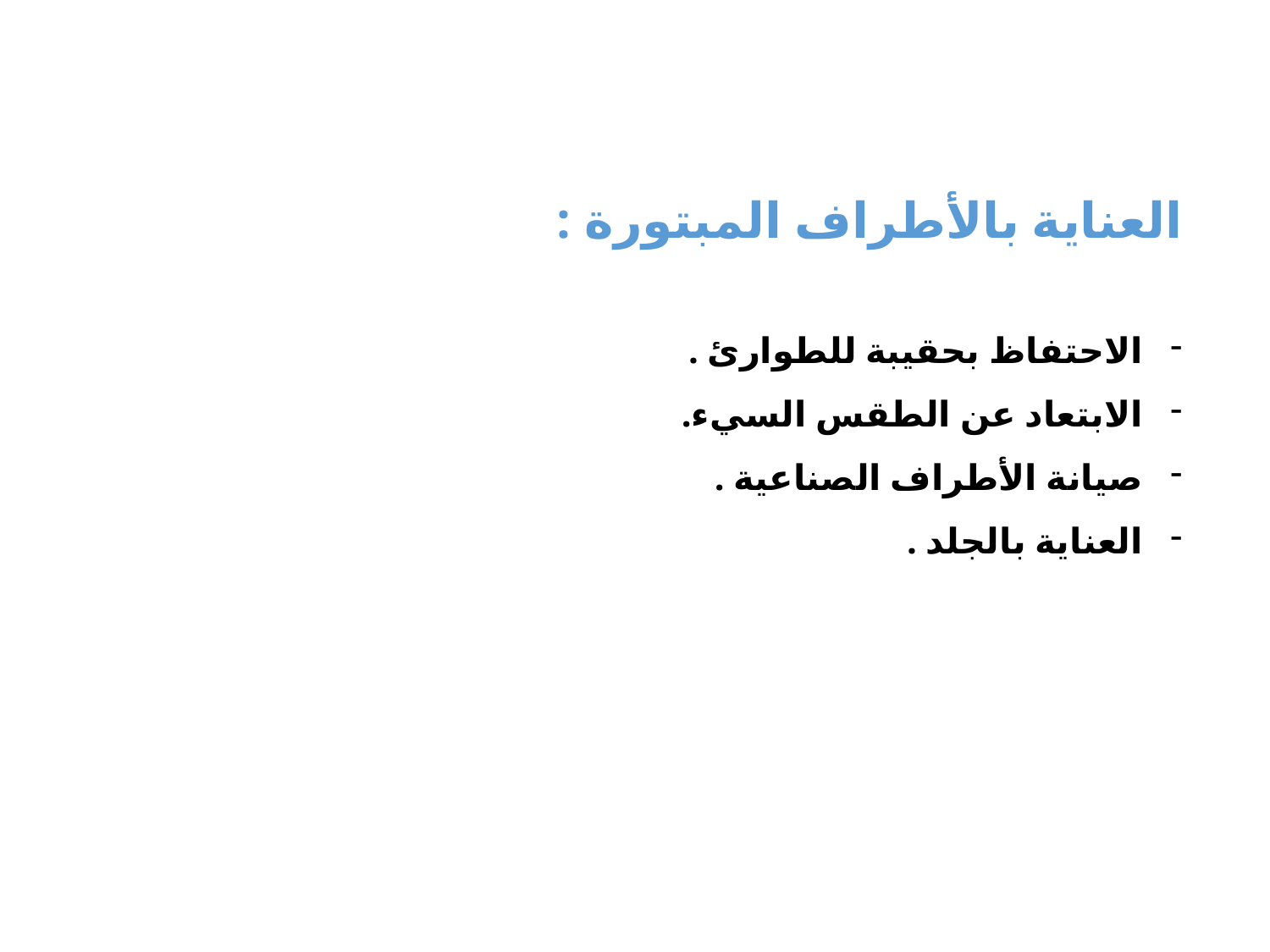

العناية بالأطراف المبتورة :

الاحتفاظ بحقيبة للطوارئ .
الابتعاد عن الطقس السيء.
صيانة الأطراف الصناعية .
العناية بالجلد .